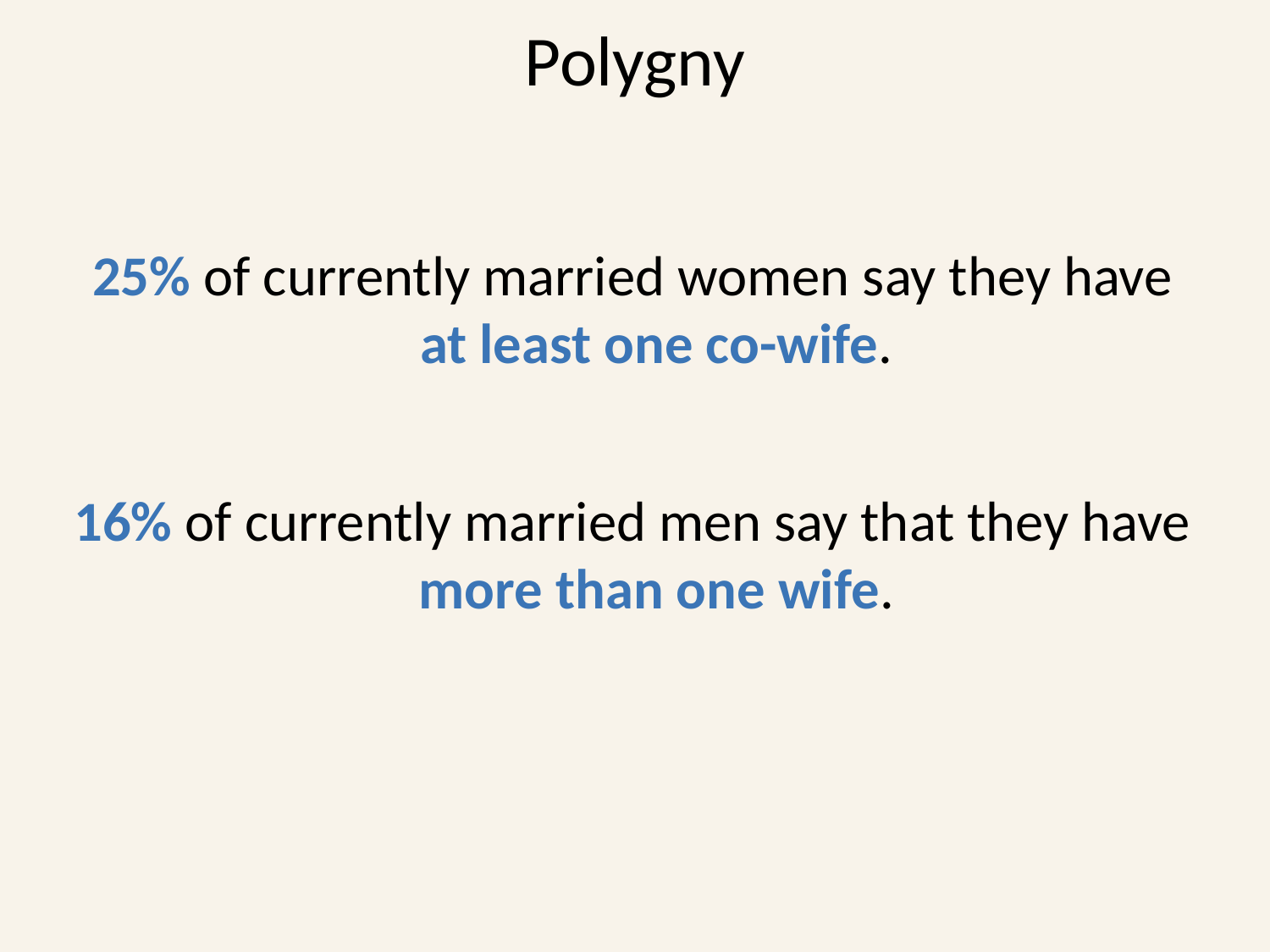

# Polygny
25% of currently married women say they have at least one co-wife.

16% of currently married men say that they have more than one wife.